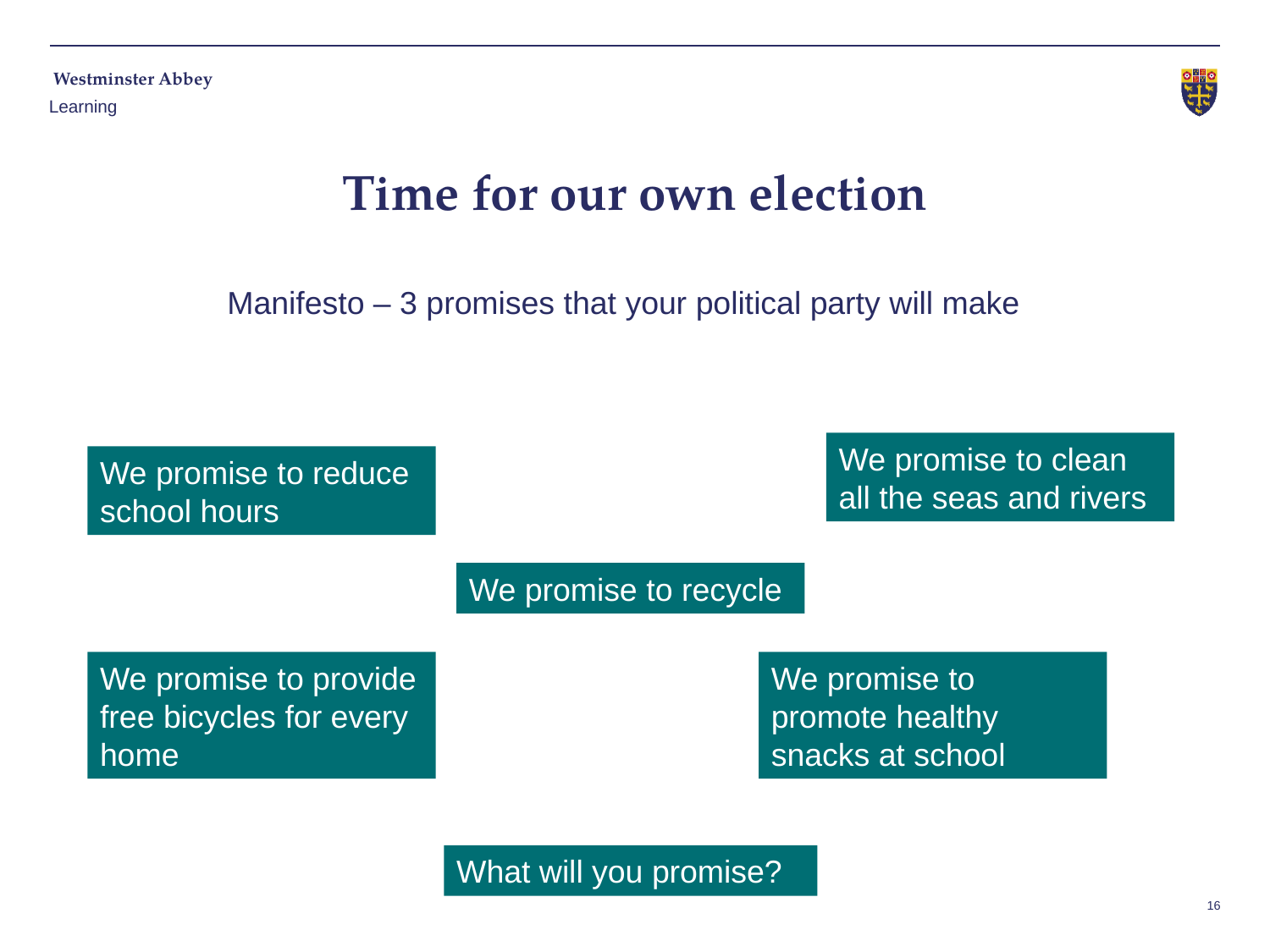

Learning
# Time for our own election
Manifesto – 3 promises that your political party will make
We promise to clean all the seas and rivers
We promise to reduce school hours
We promise to recycle
We promise to promote healthy snacks at school
We promise to provide free bicycles for every home
What will you promise?
16